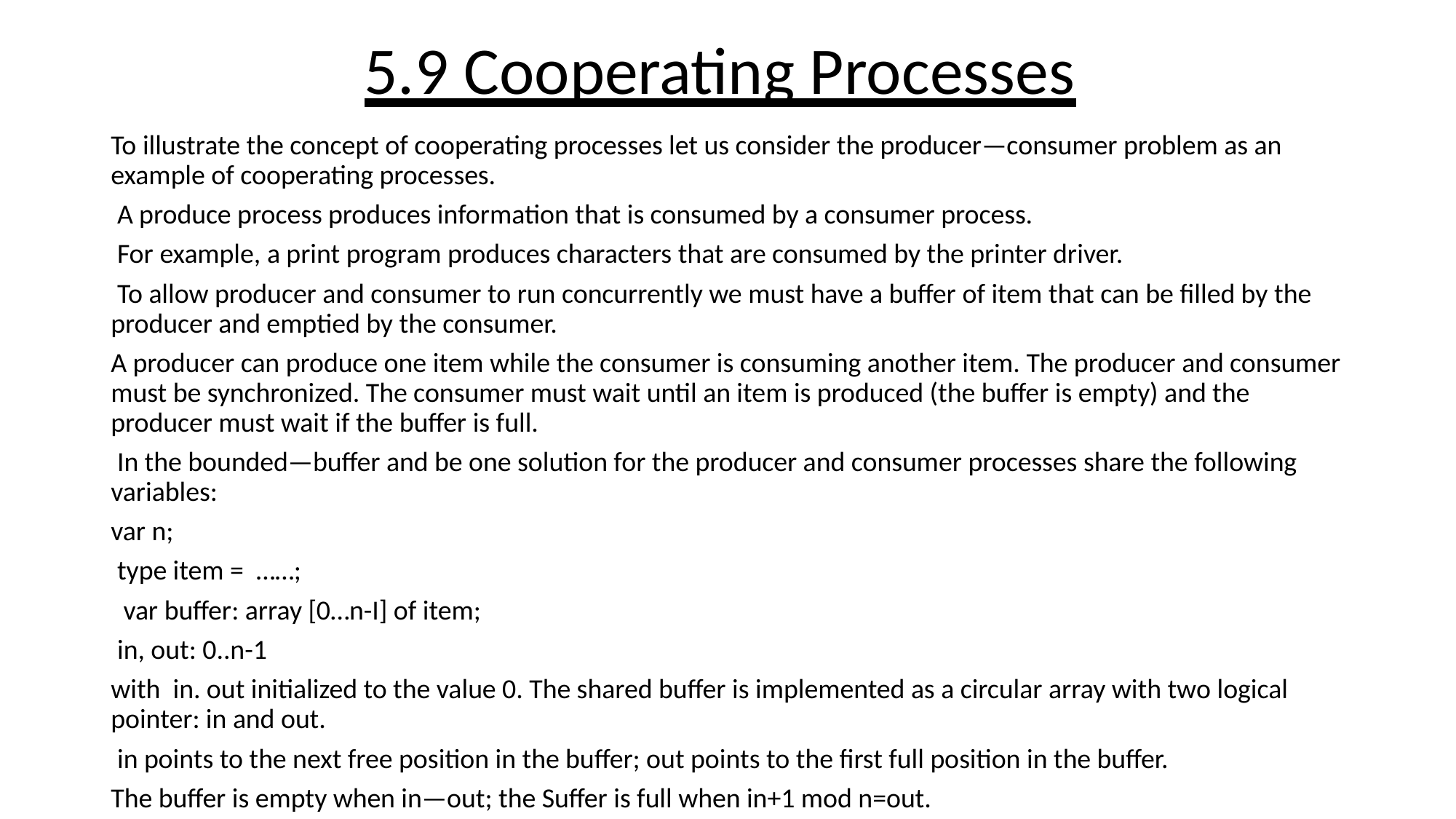

# 5.9 Cooperating Processes

To illustrate the concept of cooperating processes let us consider the producer—consumer problem as an example of cooperating processes.
 A produce process produces information that is consumed by a consumer process.
 For example, a print program produces characters that are consumed by the printer driver.
 To allow producer and consumer to run concurrently we must have a buffer of item that can be filled by the producer and emptied by the consumer.
A producer can produce one item while the consumer is consuming another item. The producer and consumer must be synchronized. The consumer must wait until an item is produced (the buffer is empty) and the producer must wait if the buffer is full.
 In the bounded—buffer and be one solution for the producer and consumer processes share the following variables:
var n;
 type item =  ……;
  var buffer: array [0…n-I] of item;
 in, out: 0..n-1
with  in. out initialized to the value 0. The shared buffer is implemented as a circular array with two logical pointer: in and out.
 in points to the next free position in the buffer; out points to the first full position in the buffer.
The buffer is empty when in—out; the Suffer is full when in+1 mod n=out.